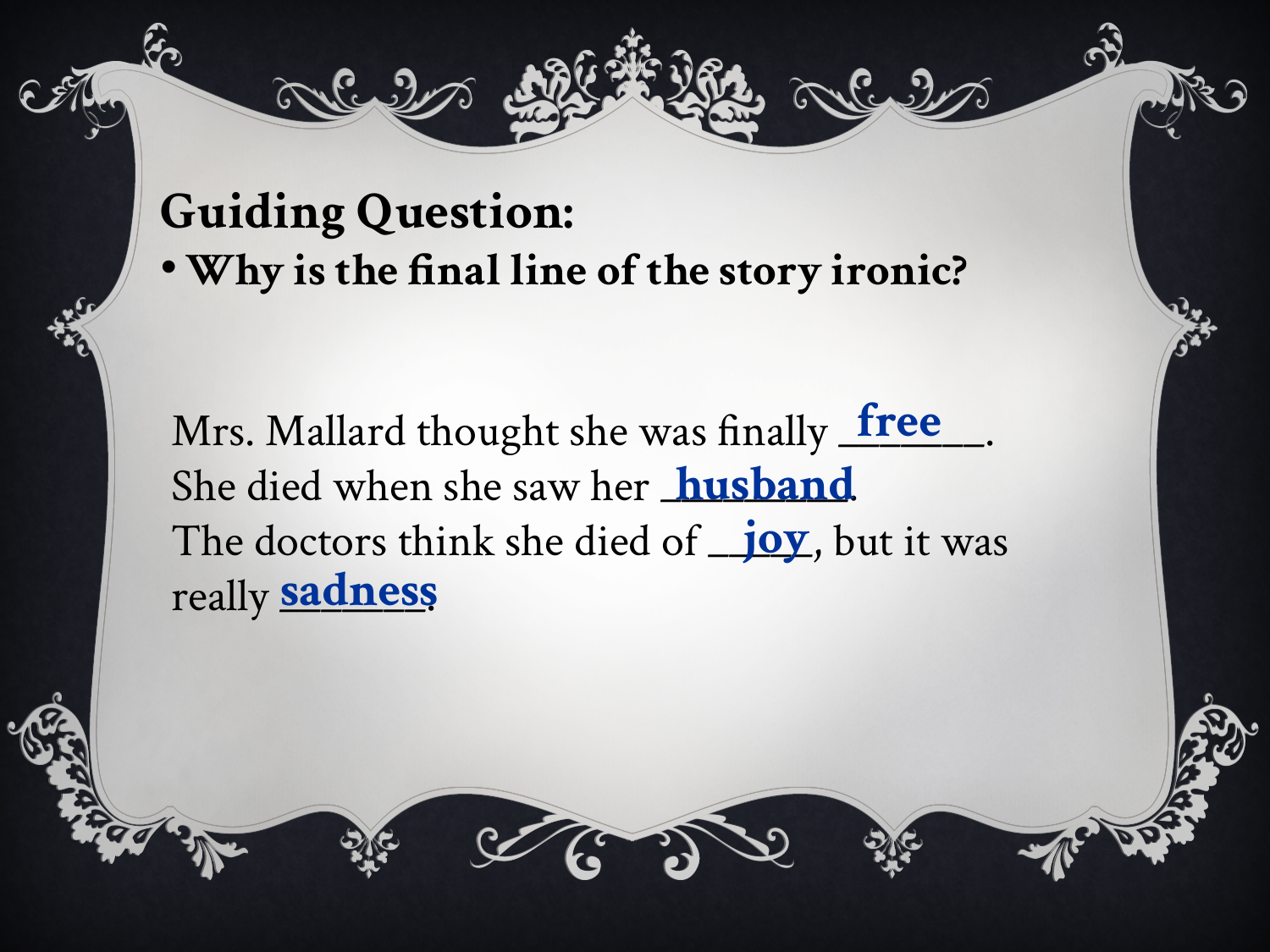

Guiding Question:
 Why is the final line of the story ironic?

Mrs. Mallard thought she was finally _______.
She died when she saw her _________.
The doctors think she died of _____, but it was really _______.

free
husband
joy
sadness